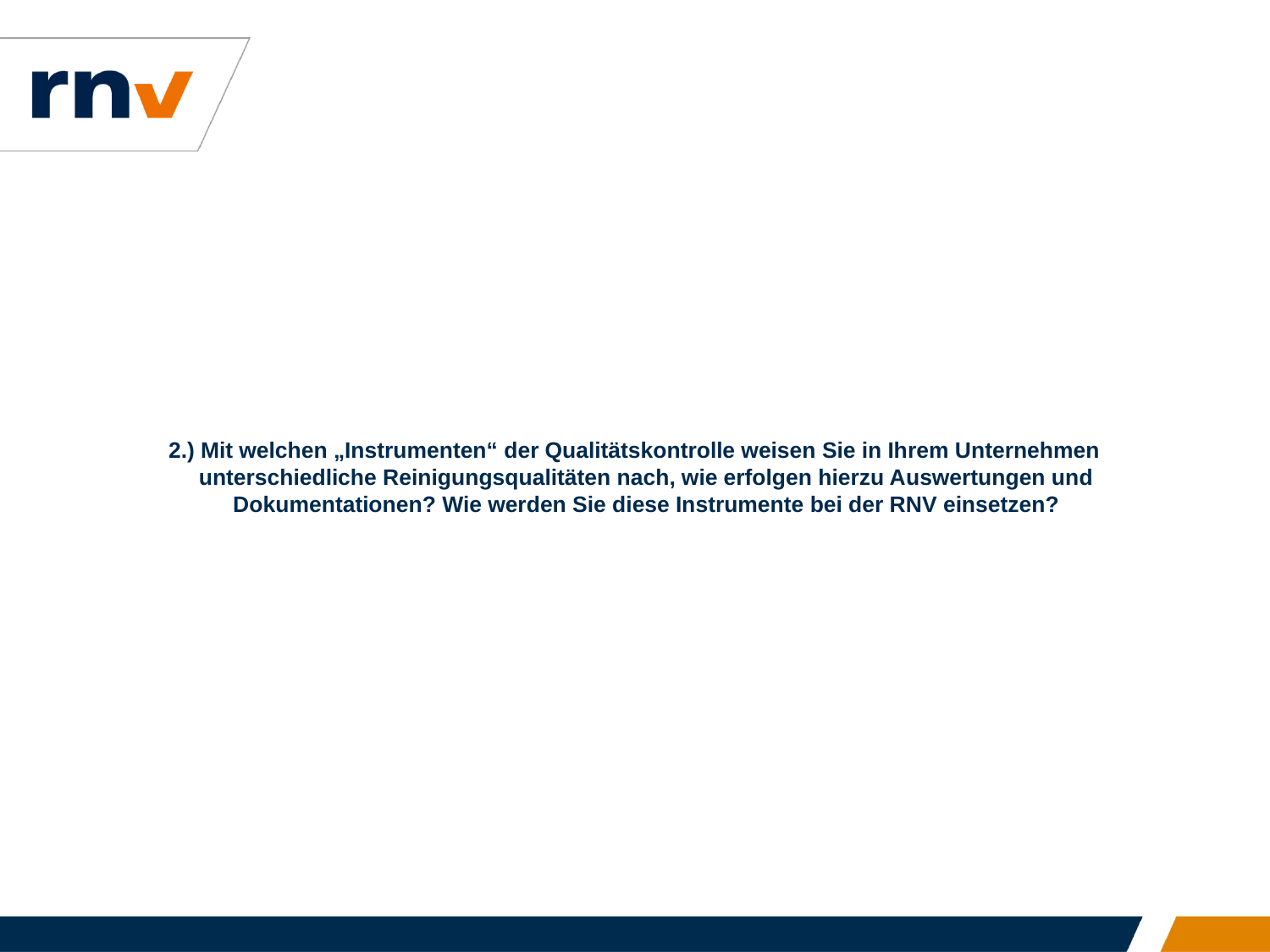

# 2.) Mit welchen „Instrumenten“ der Qualitätskontrolle weisen Sie in Ihrem Unternehmen unterschiedliche Reinigungsqualitäten nach, wie erfolgen hierzu Auswertungen und Dokumentationen? Wie werden Sie diese Instrumente bei der RNV einsetzen?
8